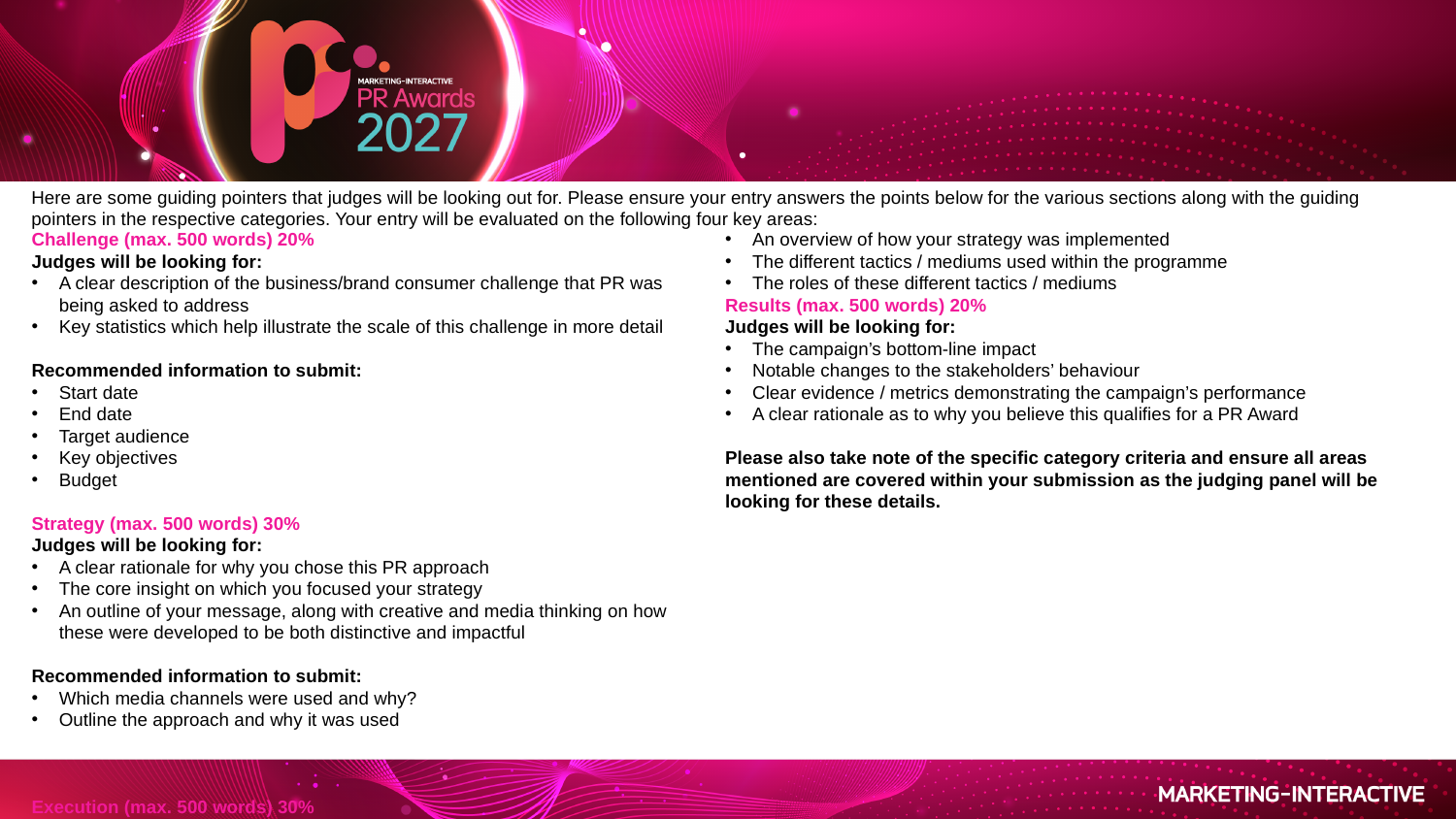

Here are some guiding pointers that judges will be looking out for. Please ensure your entry answers the points below for the various sections along with the guiding pointers in the respective categories. Your entry will be evaluated on the following four key areas:
Challenge (max. 500 words) 20%
Judges will be looking for:
A clear description of the business/brand consumer challenge that PR was being asked to address
Key statistics which help illustrate the scale of this challenge in more detail

Recommended information to submit:
Start date
End date
Target audience
Key objectives
Budget

Strategy (max. 500 words) 30%
Judges will be looking for:
A clear rationale for why you chose this PR approach
The core insight on which you focused your strategy
An outline of your message, along with creative and media thinking on how these were developed to be both distinctive and impactful

Recommended information to submit:
Which media channels were used and why?
Outline the approach and why it was used

Execution (max. 500 words) 30%
Judges will be looking for:
An overview of how your strategy was implemented
The different tactics / mediums used within the programme
The roles of these different tactics / mediums
Results (max. 500 words) 20%
Judges will be looking for:
The campaign’s bottom-line impact
Notable changes to the stakeholders’ behaviour
Clear evidence / metrics demonstrating the campaign’s performance
A clear rationale as to why you believe this qualifies for a PR Award

Please also take note of the specific category criteria and ensure all areas mentioned are covered within your submission as the judging panel will be looking for these details.